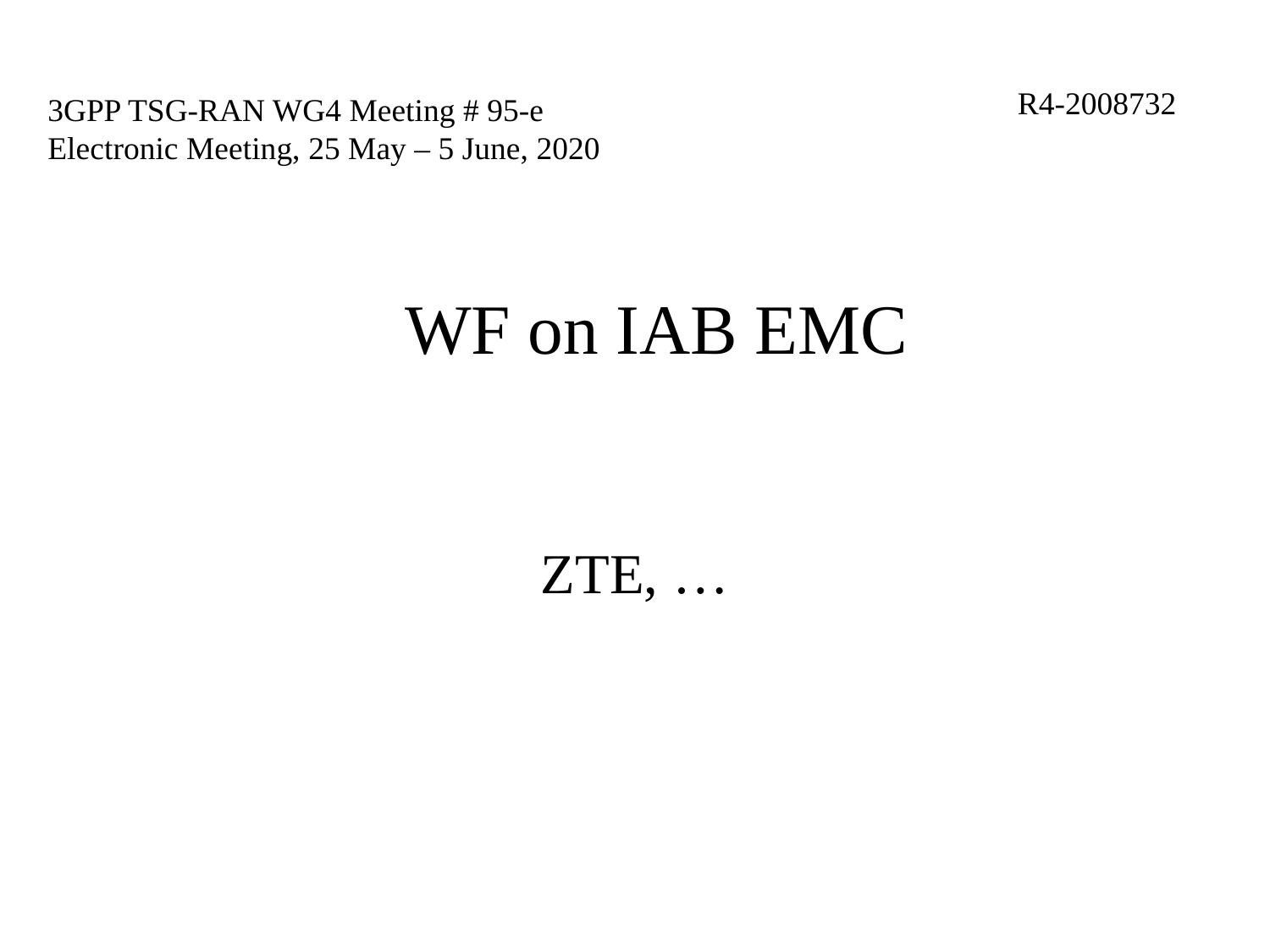

# 3GPP TSG-RAN WG4 Meeting # 95-e Electronic Meeting, 25 May – 5 June, 2020
R4-2008732
WF on IAB EMC
ZTE, …